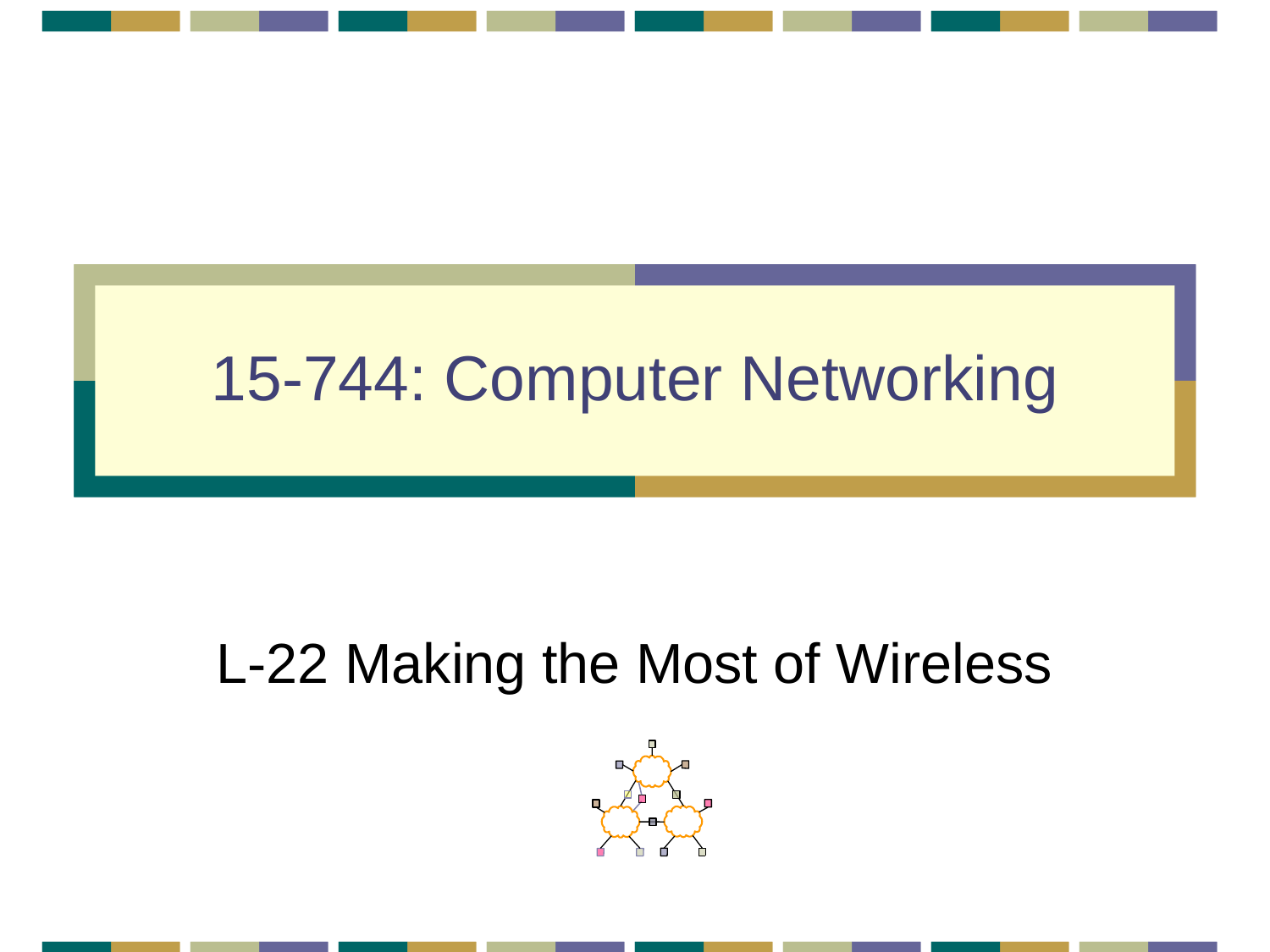

# 15-744: Computer Networking
L-22 Making the Most of Wireless